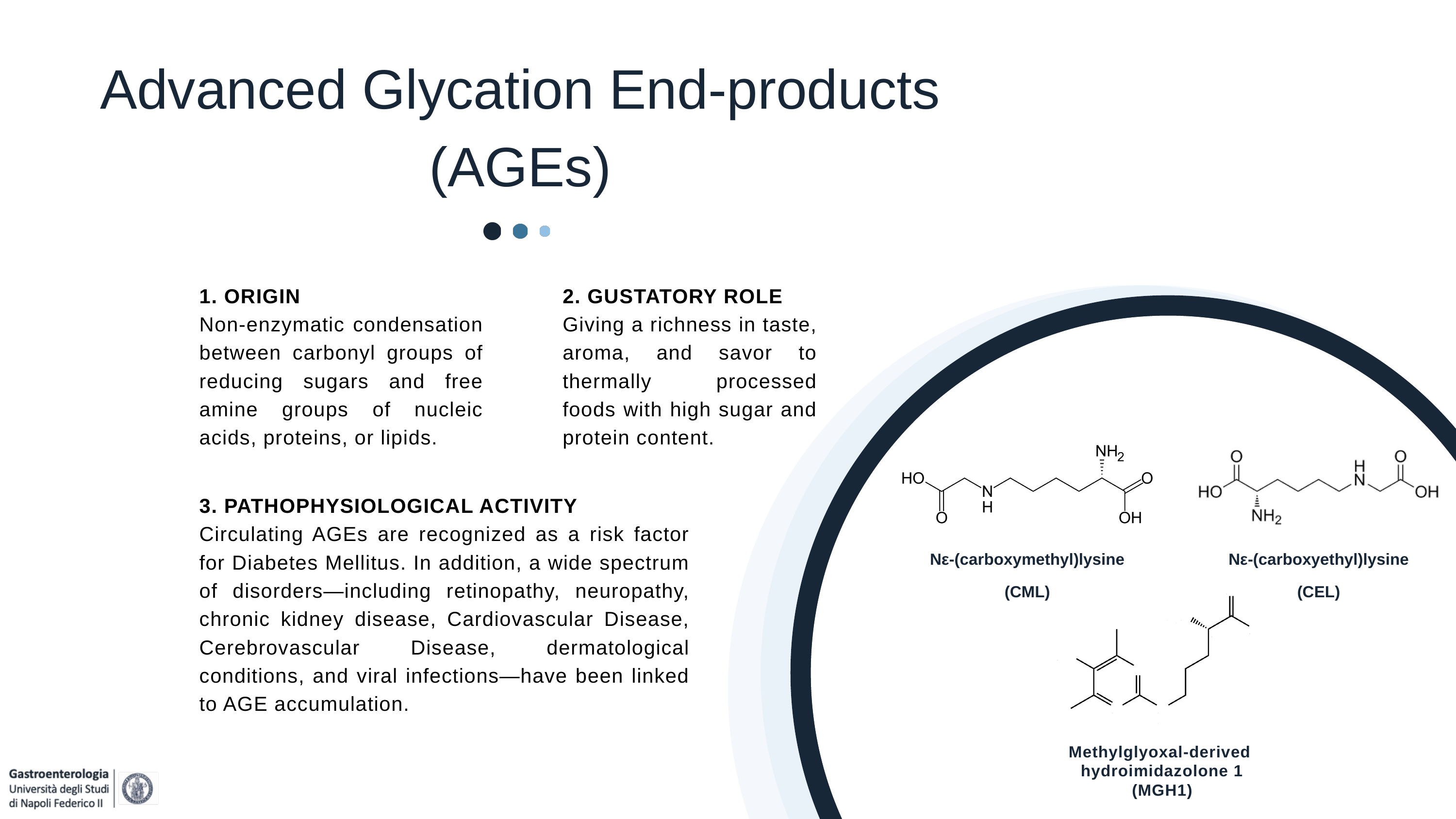

Advanced Glycation End-products (AGEs)

1. ORIGIN
Non-enzymatic condensation between carbonyl groups of reducing sugars and free amine groups of nucleic acids, proteins, or lipids.
2. GUSTATORY ROLE
Giving a richness in taste, aroma, and savor to thermally processed foods with high sugar and protein content.

Nε-(carboxymethyl)lysine (CML)
Nε-(carboxyethyl)lysine (CEL)

Methylglyoxal-derived
hydroimidazolone 1 (MGH1)
3. PATHOPHYSIOLOGICAL ACTIVITY
Circulating AGEs are recognized as a risk factor for Diabetes Mellitus. In addition, a wide spectrum of disorders—including retinopathy, neuropathy, chronic kidney disease, Cardiovascular Disease, Cerebrovascular Disease, dermatological conditions, and viral infections—have been linked to AGE accumulation.